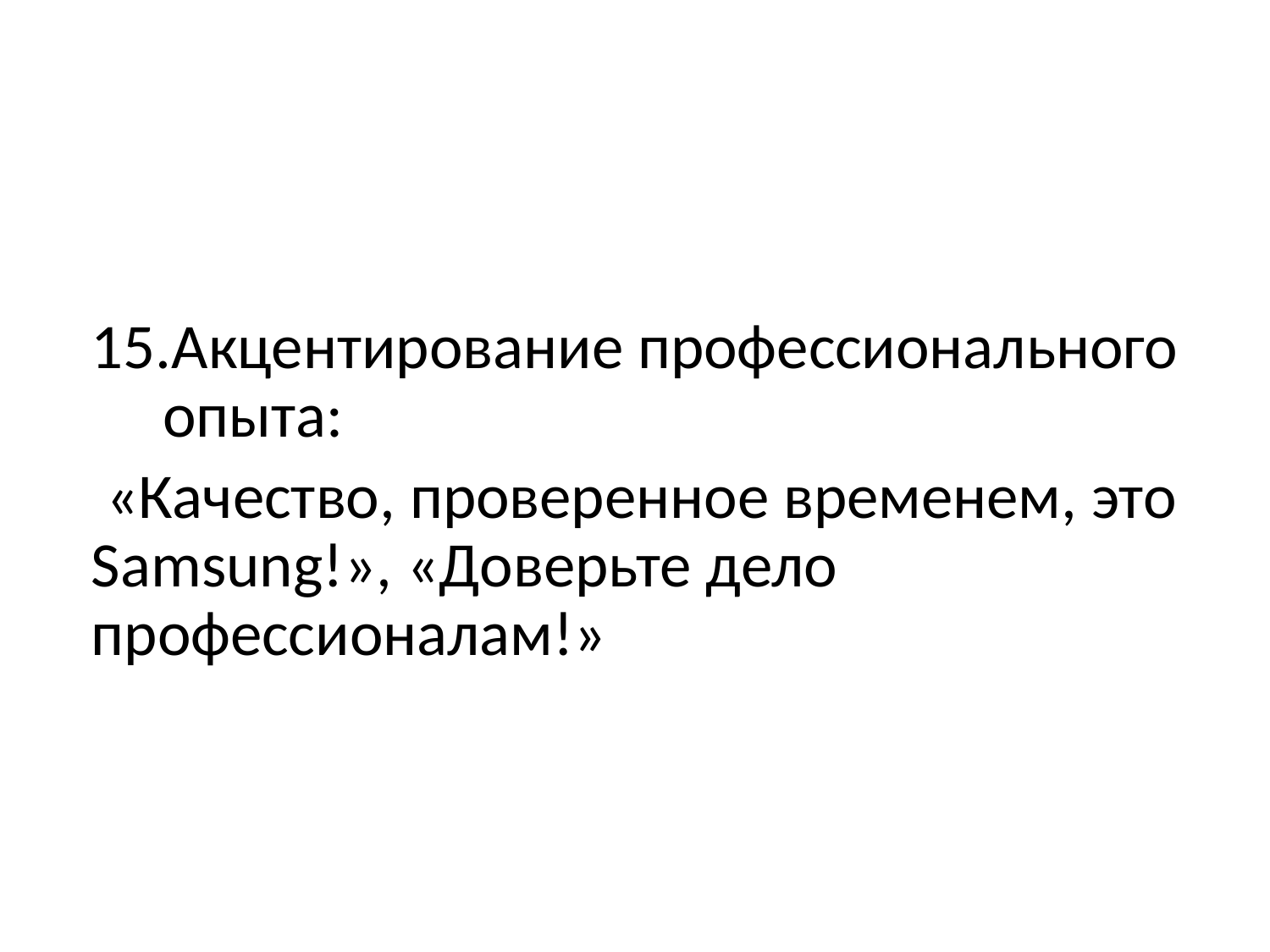

Акцентирование профессионального опыта:
 «Качество, проверенное временем, это Samsung!», «Доверьте дело профессионалам!»